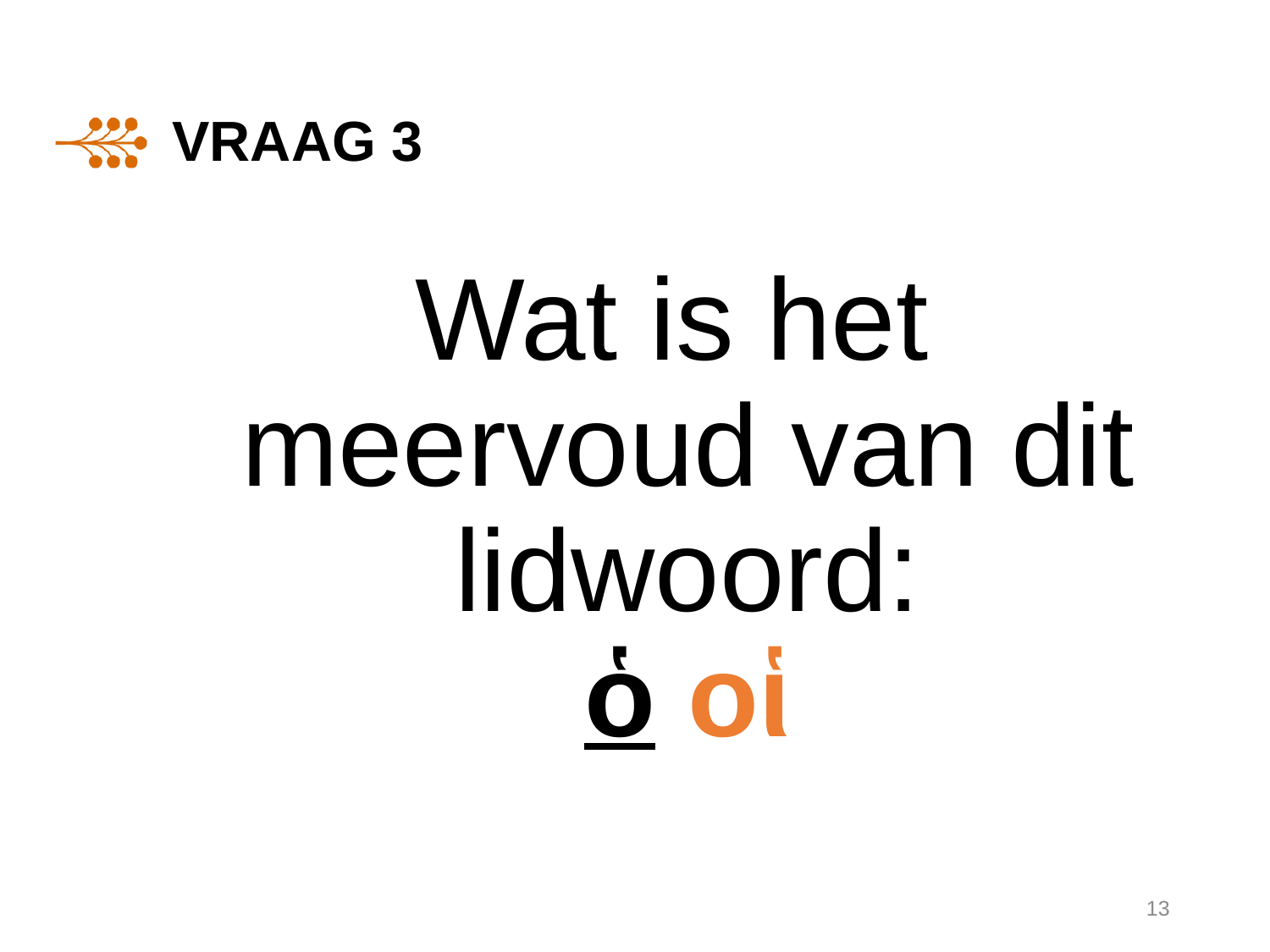

# Vraag 3
Wat is het meervoud van dit lidwoord:
ὁ οἱ
13